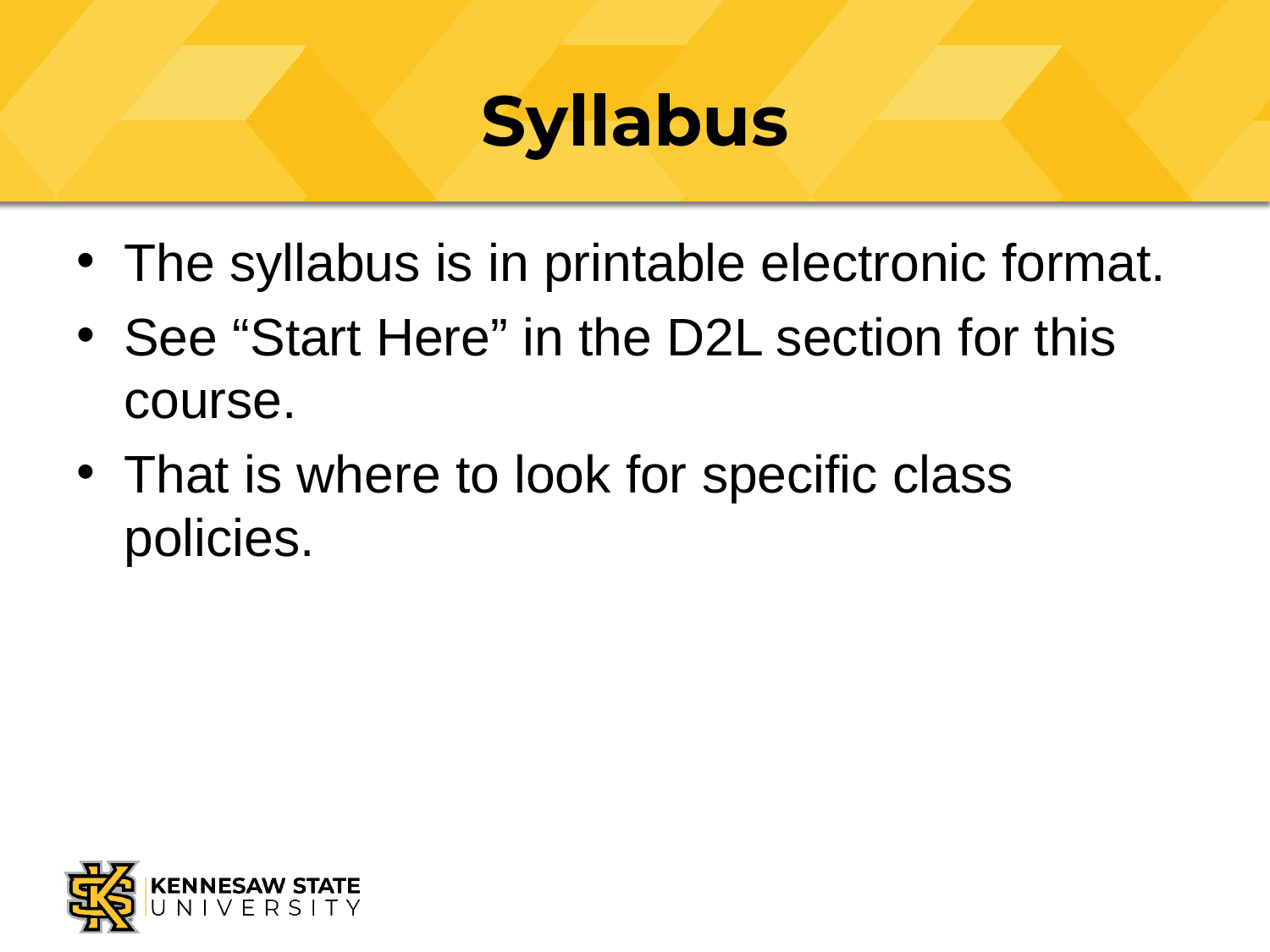

# Syllabus
The syllabus is in printable electronic format.
See “Start Here” in the D2L section for this course.
That is where to look for specific class policies.